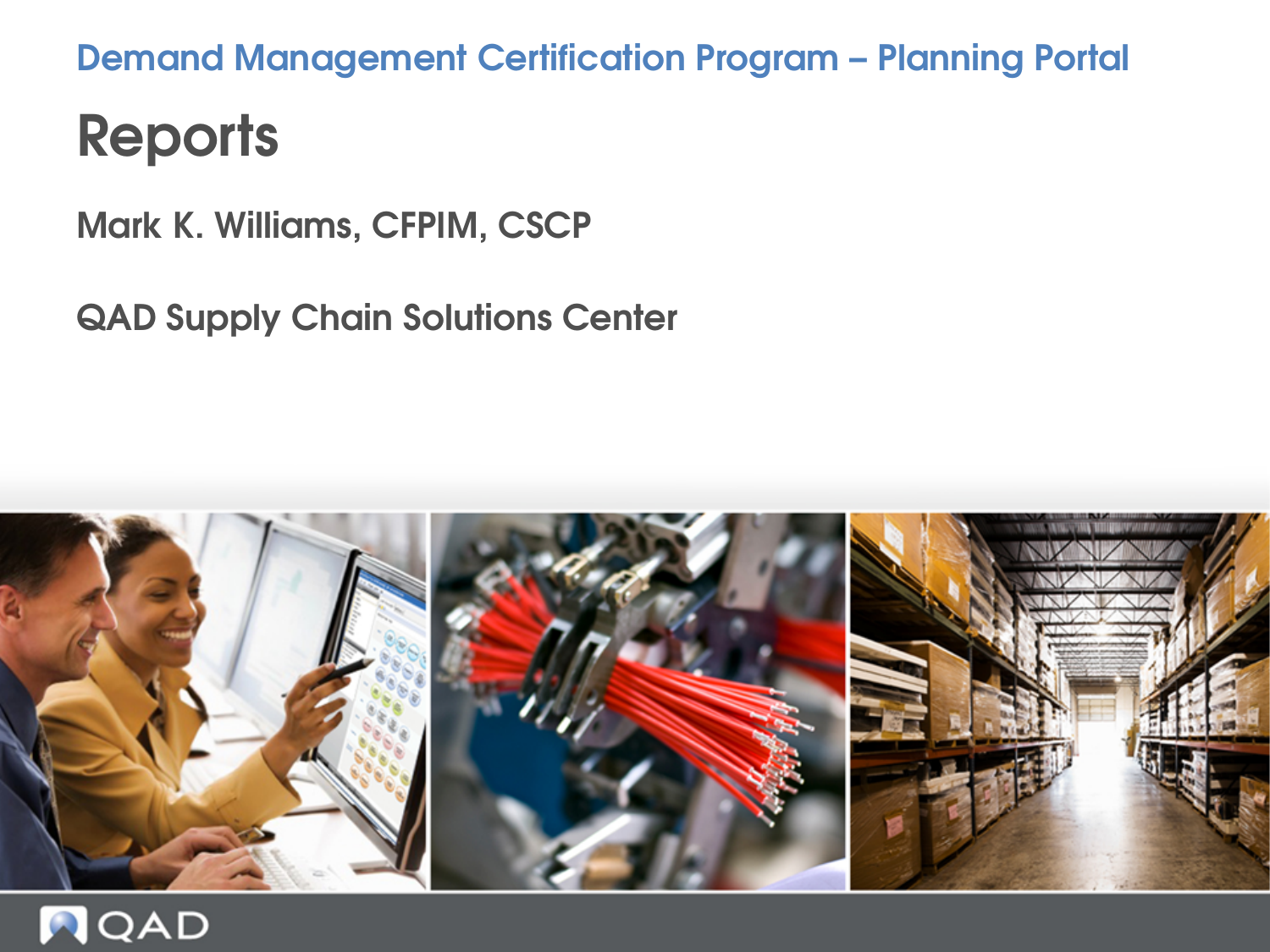

Demand Management Certification Program – Planning Portal
# Reports
Mark K. Williams, CFPIM, CSCP
QAD Supply Chain Solutions Center